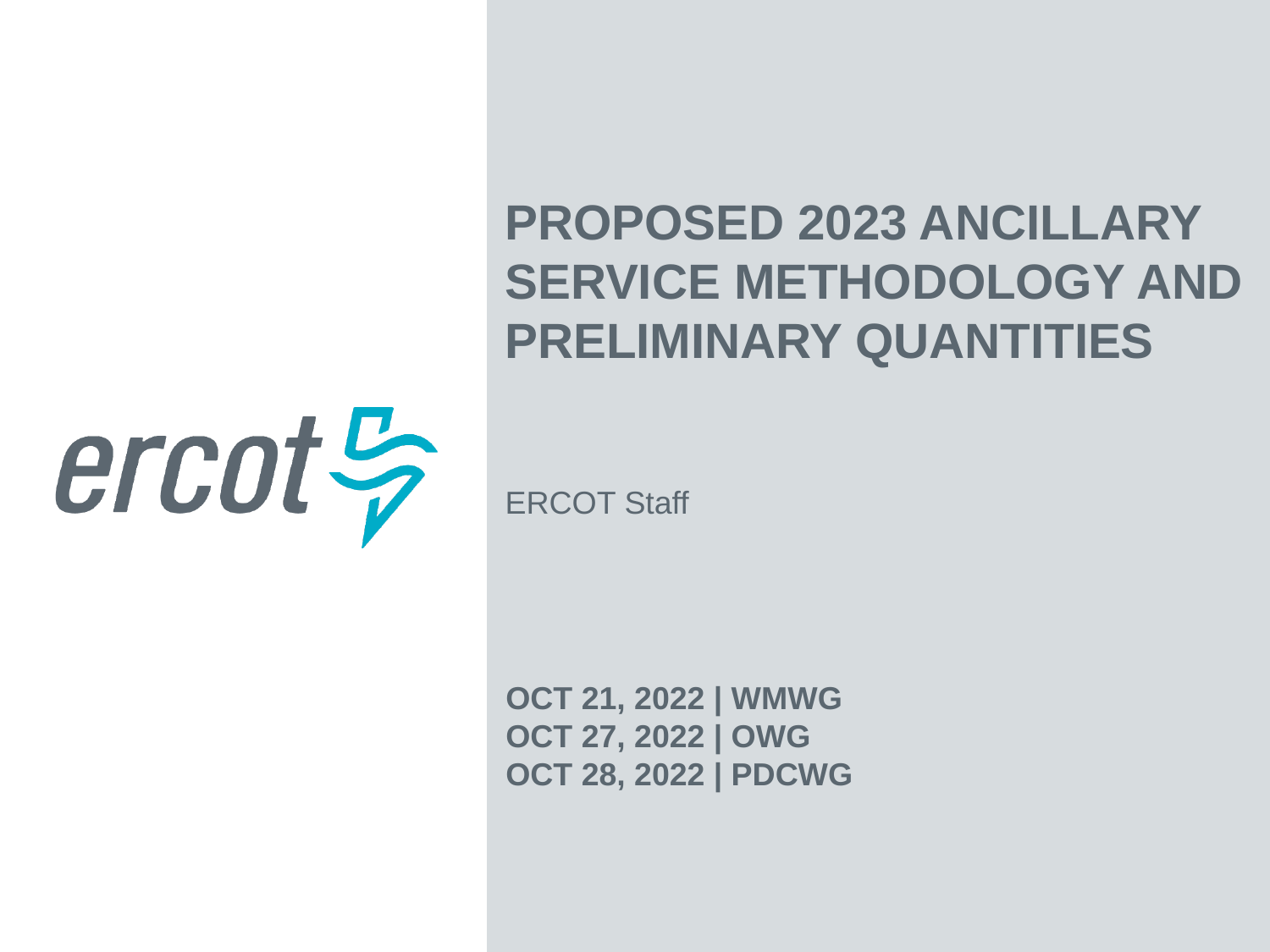

Proposed 2023 Ancillary Service Methodology And Preliminary Quantities
ERCOT Staff

Oct 21, 2022 | WMWG
Oct 27, 2022 | OWG
Oct 28, 2022 | PDCWG